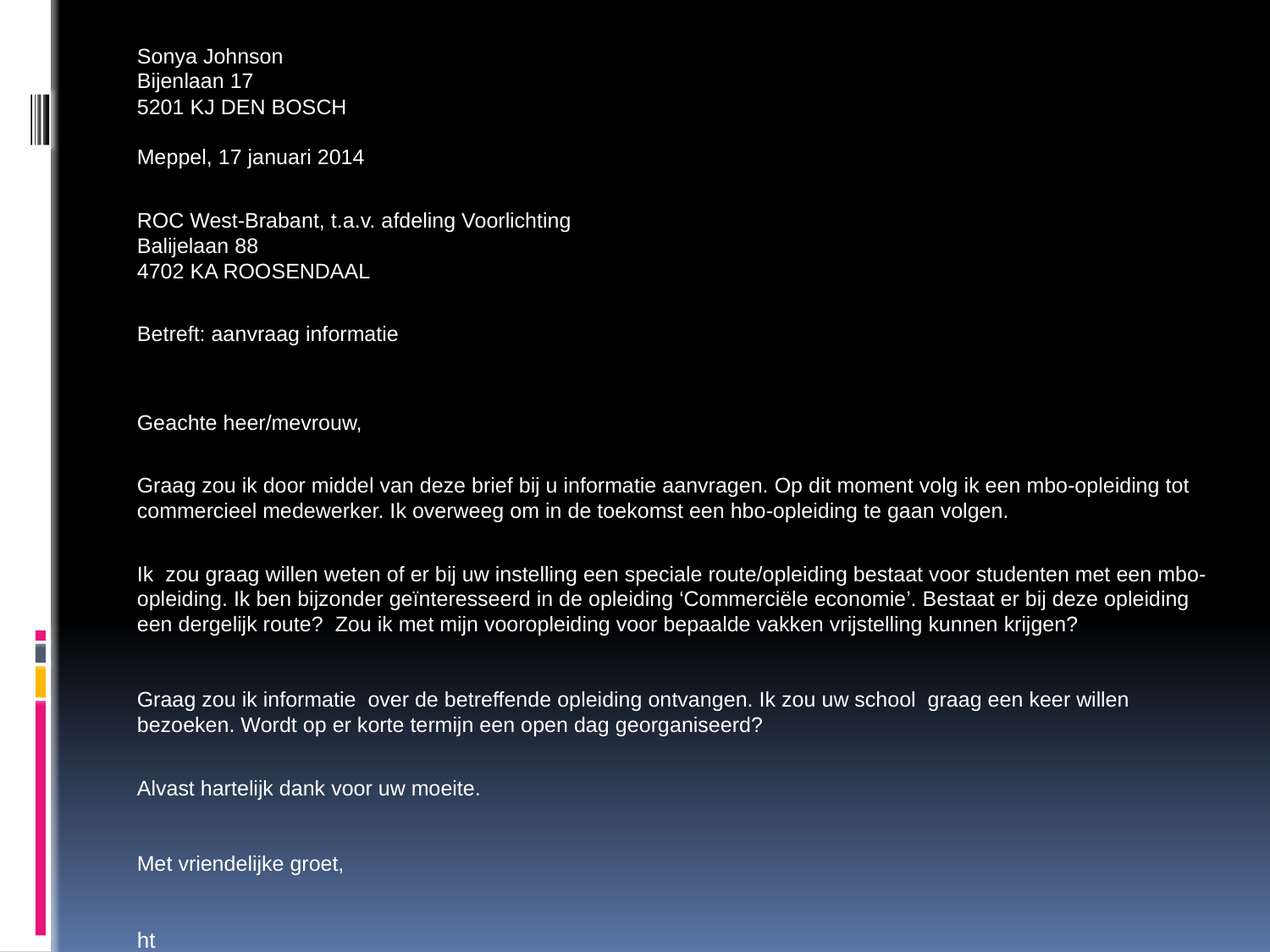

Sonya Johnson
Bijenlaan 17
5201 KJ DEN BOSCH
Meppel, 17 januari 2014
ROC West-Brabant, t.a.v. afdeling Voorlichting
Balijelaan 88
4702 KA ROOSENDAAL
Betreft: aanvraag informatie
Geachte heer/mevrouw,
Graag zou ik door middel van deze brief bij u informatie aanvragen. Op dit moment volg ik een mbo-opleiding tot commercieel medewerker. Ik overweeg om in de toekomst een hbo-opleiding te gaan volgen.
Ik  zou graag willen weten of er bij uw instelling een speciale route/opleiding bestaat voor studenten met een mbo-opleiding. Ik ben bijzonder geïnteresseerd in de opleiding ‘Commerciële economie’. Bestaat er bij deze opleiding een dergelijk route?  Zou ik met mijn vooropleiding voor bepaalde vakken vrijstelling kunnen krijgen?

Graag zou ik informatie  over de betreffende opleiding ontvangen. Ik zou uw school  graag een keer willen
bezoeken. Wordt op er korte termijn een open dag georganiseerd?
Alvast hartelijk dank voor uw moeite.

Met vriendelijke groet,

ht

Sonya Johnson